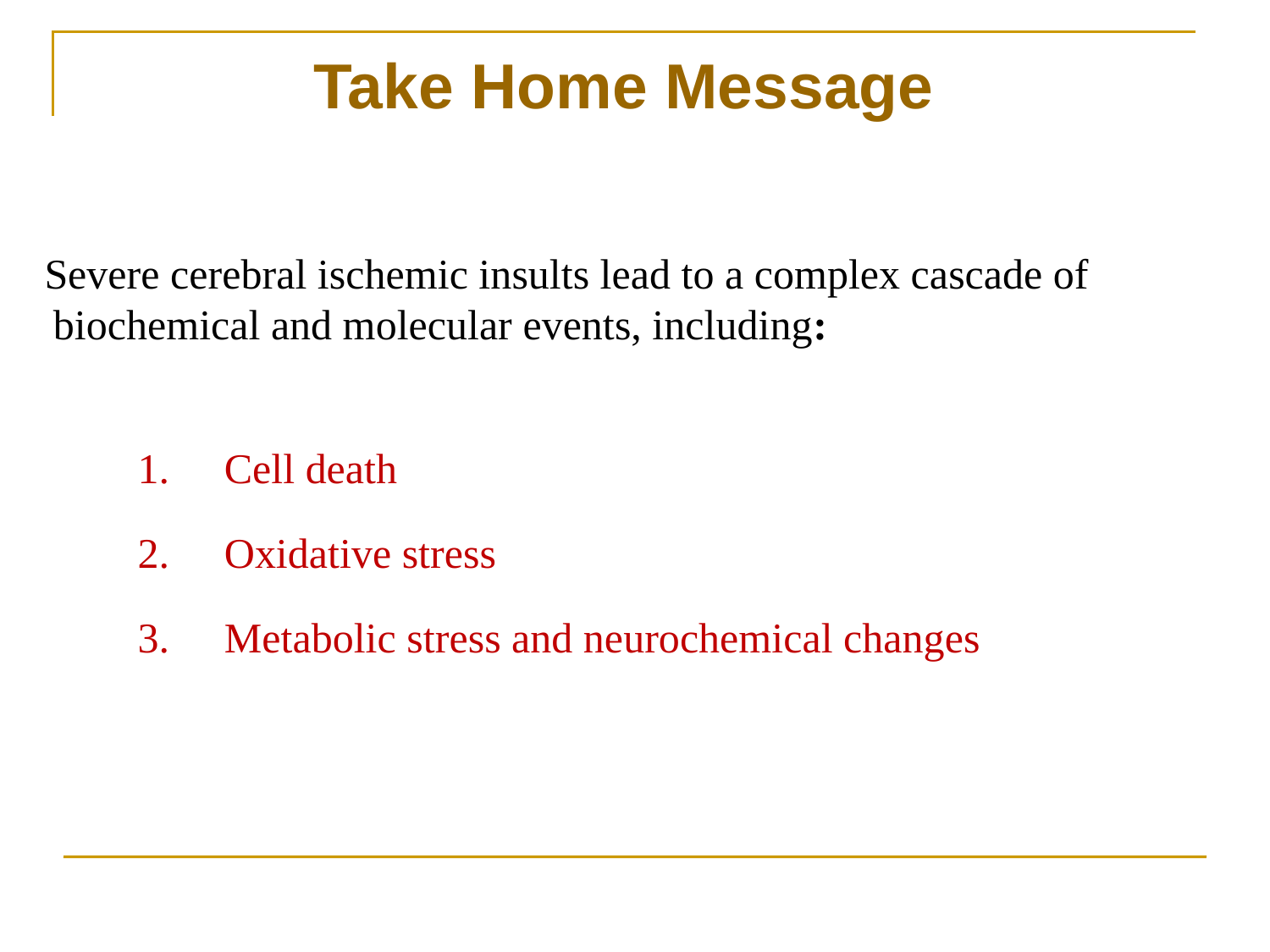

# Take Home Message
Severe cerebral ischemic insults lead to a complex cascade of biochemical and molecular events, including:

Cell death
Oxidative stress
Metabolic stress and neurochemical changes